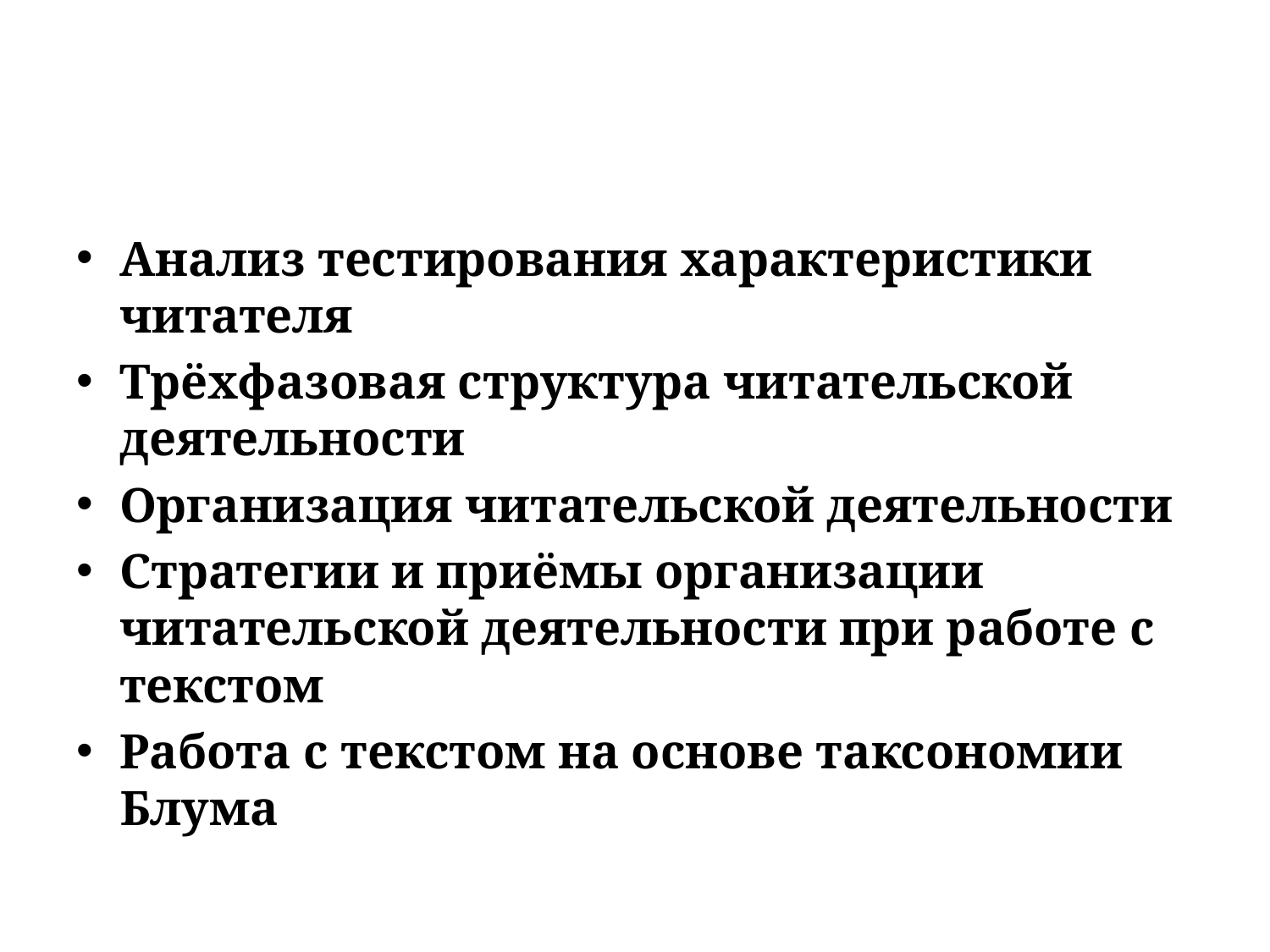

#
Анализ тестирования характеристики читателя
Трёхфазовая структура читательской деятельности
Организация читательской деятельности
Стратегии и приёмы организации читательской деятельности при работе с текстом
Работа с текстом на основе таксономии Блума